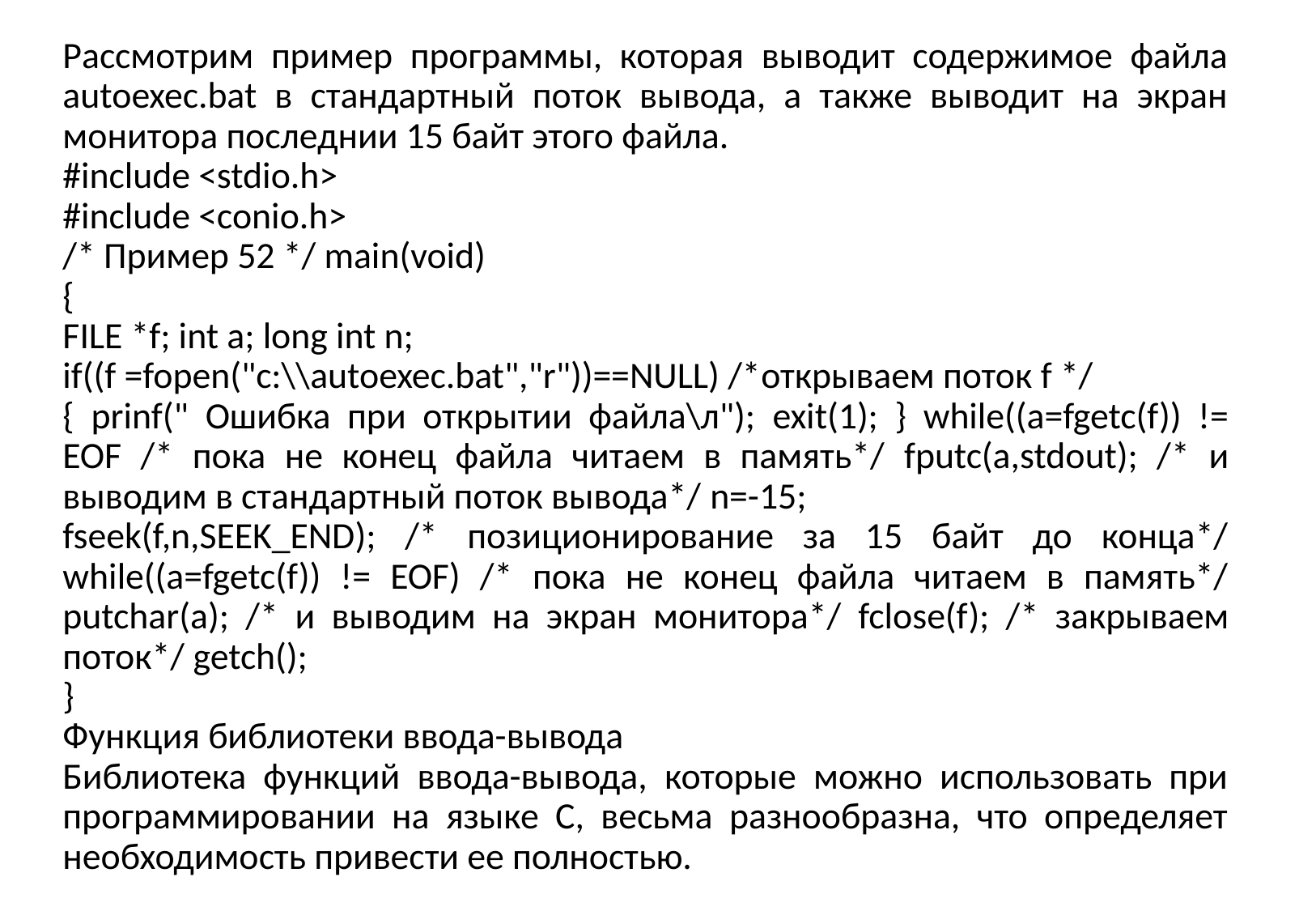

Рассмотрим пример программы, которая выводит содержимое файла autoexec.bat в стандартный поток вывода, а также выводит на экран монитора последнии 15 байт этого файла.
#include <stdio.h>
#include <conio.h>
/* Пример 52 */ main(void)
{
FILE *f; int a; long int n;
if((f =fopen("c:\\autoexec.bat","r"))==NULL) /*открываем поток f */
{ prinf(" Ошибка при открытии файла\л"); exit(1); } while((a=fgetc(f)) != EOF /* пока не конец файла читаем в память*/ fputc(a,stdout); /* и выводим в стандартный поток вывода*/ n=-15;
fseek(f,n,SEEK_END); /* позиционирование за 15 байт до конца*/ while((a=fgetc(f)) != EOF) /* пока не конец файла читаем в память*/ putchar(a); /* и выводим на экран монитора*/ fclose(f); /* закрываем поток*/ getch();
}
Функция библиотеки ввода-вывода
Библиотека функций ввода-вывода, которые можно использовать при программировании на языке С, весьма разнообразна, что определяет необходимость привести ее полностью.